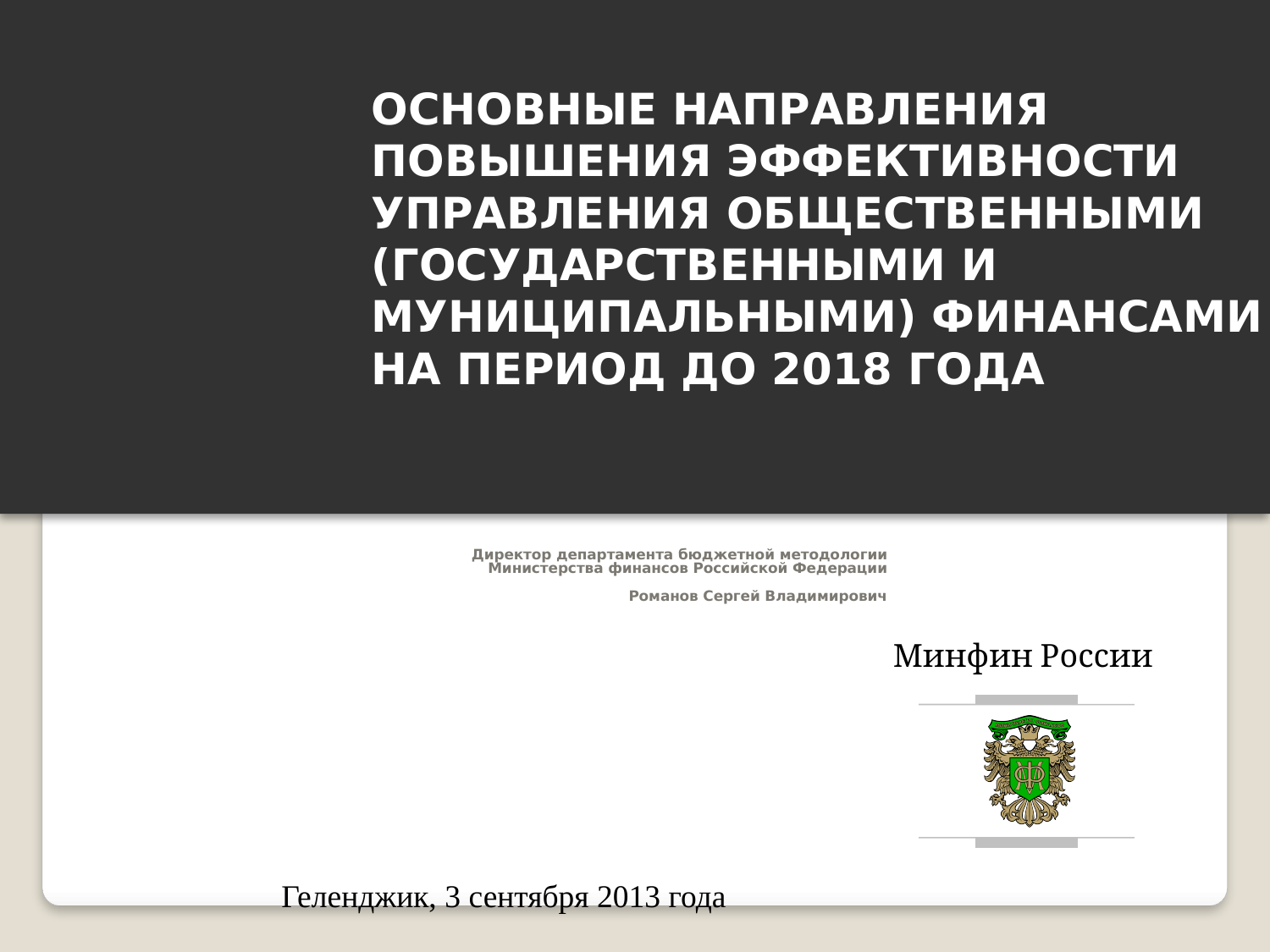

# ОСНОВНЫЕ НАПРАВЛЕНИЯ ПОВЫШЕНИЯ ЭФФЕКТИВНОСТИ УПРАВЛЕНИЯ ОБЩЕСТВЕННЫМИ (ГОСУДАРСТВЕННЫМИ И МУНИЦИПАЛЬНЫМИ) ФИНАНСАМИ НА ПЕРИОД ДО 2018 ГОДА
Директор департамента бюджетной методологии
Министерства финансов Российской Федерации

Романов Сергей Владимирович
Геленджик, 3 сентября 2013 года